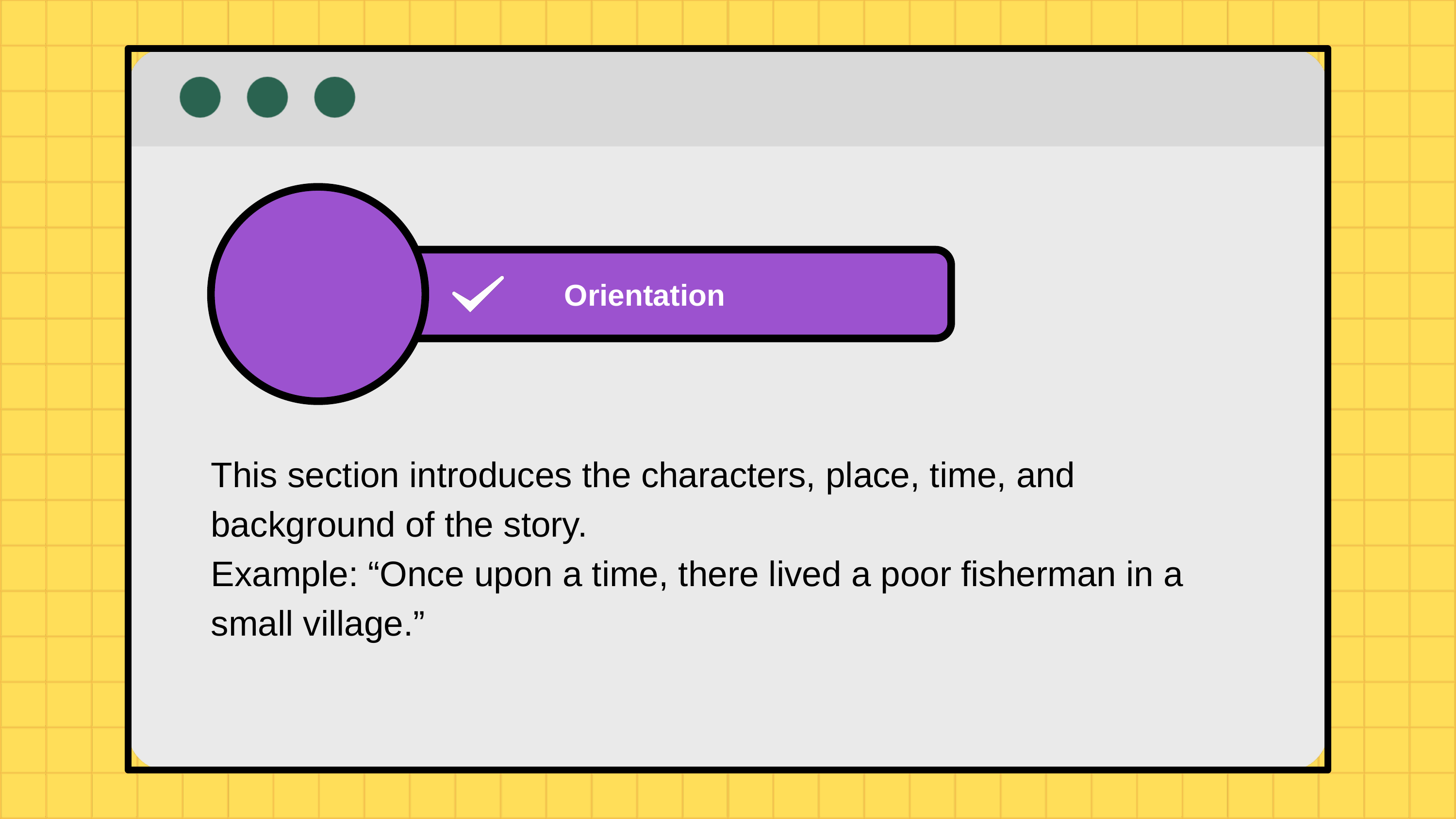

Orientation

This section introduces the characters, place, time, and background of the story.
Example: “Once upon a time, there lived a poor fisherman in a small village.”